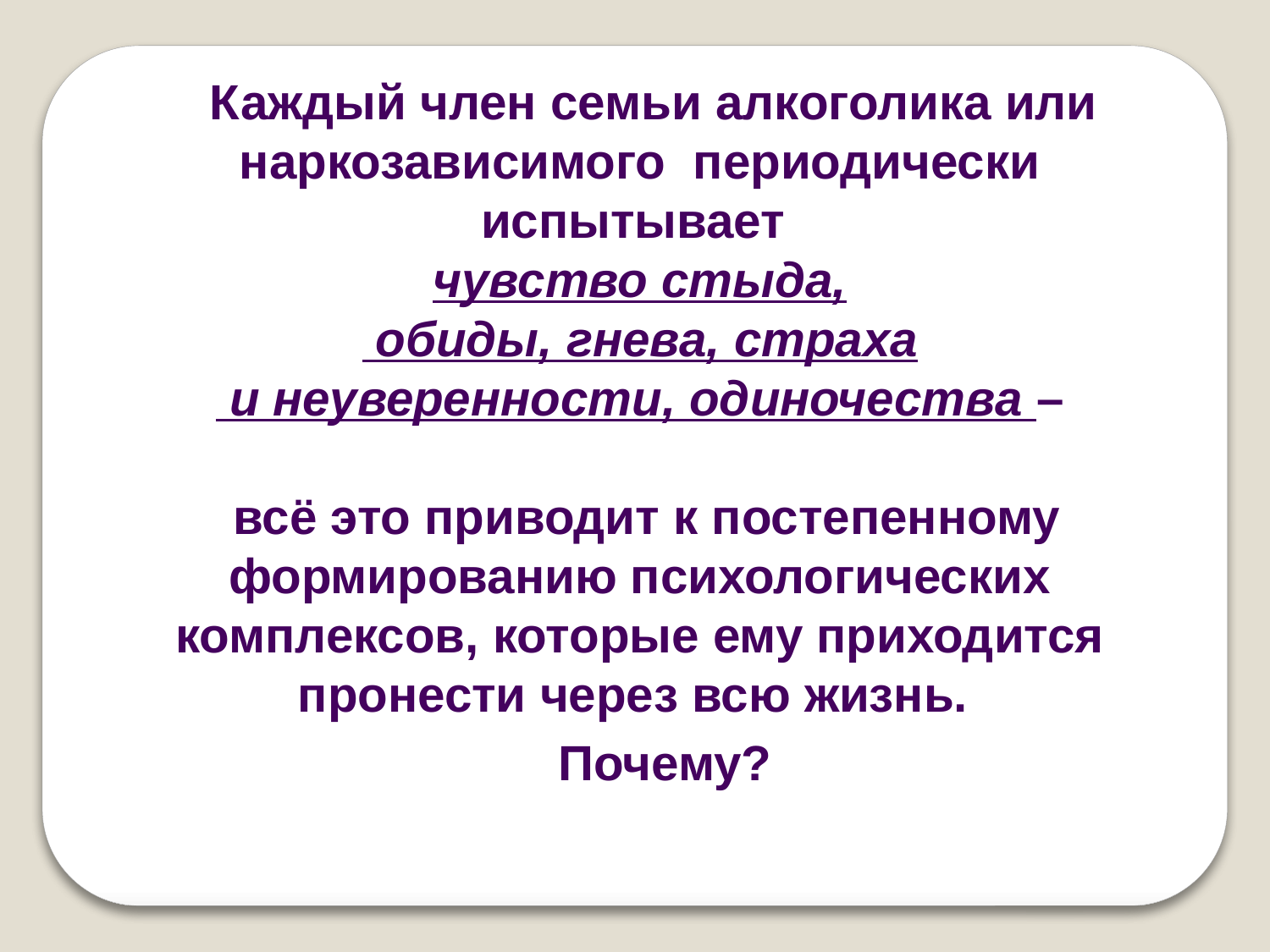

Каждый член семьи алкоголика или наркозависимого  периодически испытывает
чувство стыда,
 обиды, гнева, страха
 и неуверенности, одиночества –

 всё это приводит к постепенному формированию психологических комплексов, которые ему приходится пронести через всю жизнь.
Почему?